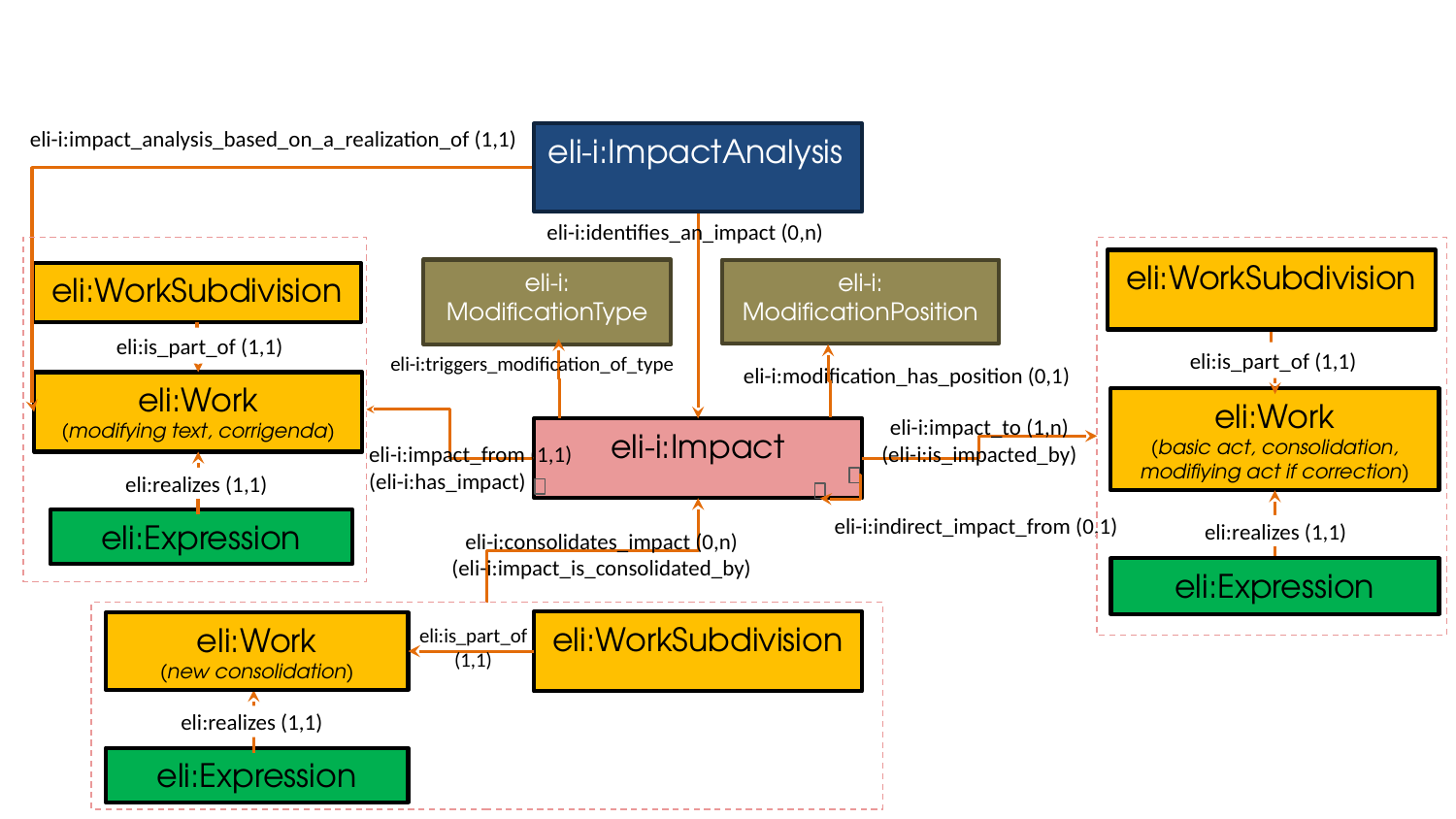

eli-i:impact_analysis_based_on_a_realization_of (1,1)
eli-i:ImpactAnalysis
eli-i:identifies_an_impact (0,n)

eli:WorkSubdivision

eli-i:
ModificationType
eli-i:
ModificationPosition
eli:WorkSubdivision

eli:is_part_of (1,1)
eli-i:triggers_modification_of_type
eli:is_part_of (1,1)
eli-i:modification_has_position (0,1)
eli:Work
(modifying text, corrigenda)
eli:Work
(basic act, consolidation, modifiying act if correction)
eli-i:impact_to (1,n)
(eli-i:is_impacted_by)
eli-i:Impact
eli-i:impact_from (1,1)
(eli-i:has_impact)
eli:realizes (1,1)

eli-i:indirect_impact_from (0,1)

eli:Expression
eli:realizes (1,1)
eli-i:consolidates_impact (0,n)
(eli-i:impact_is_consolidated_by)
eli:Expression

eli:WorkSubdivision

eli:Work
(new consolidation)
eli:is_part_of
(1,1)
eli:realizes (1,1)
eli:Expression